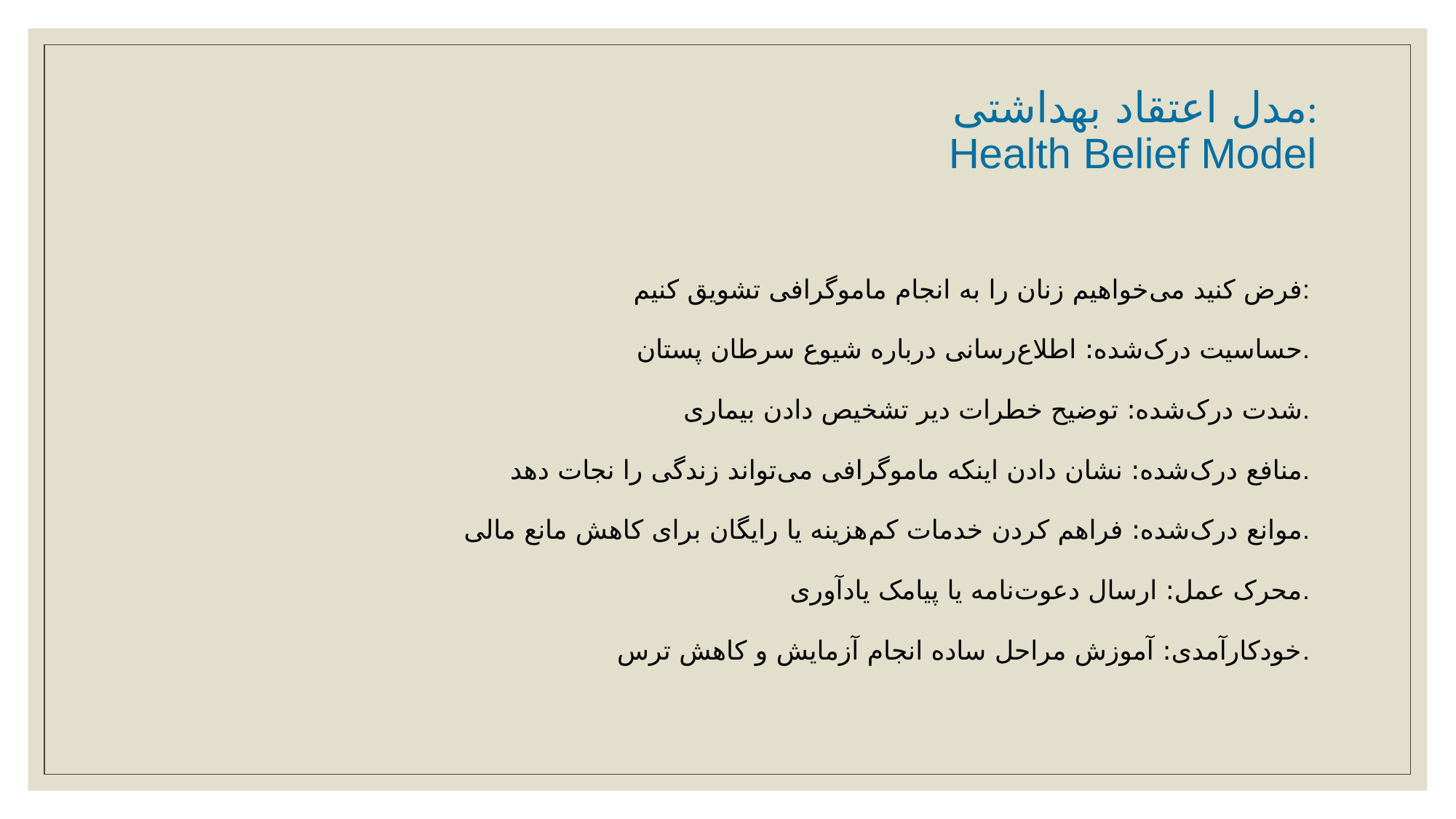

# مدل اعتقاد بهداشتی: Health Belief Model
فرض کنید می‌خواهیم زنان را به انجام ماموگرافی تشویق کنیم:
حساسیت درک‌شده: اطلاع‌رسانی درباره شیوع سرطان پستان.
شدت درک‌شده: توضیح خطرات دیر تشخیص دادن بیماری.
منافع درک‌شده: نشان دادن اینکه ماموگرافی می‌تواند زندگی را نجات دهد.
موانع درک‌شده: فراهم کردن خدمات کم‌هزینه یا رایگان برای کاهش مانع مالی.
محرک عمل: ارسال دعوت‌نامه یا پیامک یادآوری.
خودکارآمدی: آموزش مراحل ساده انجام آزمایش و کاهش ترس.